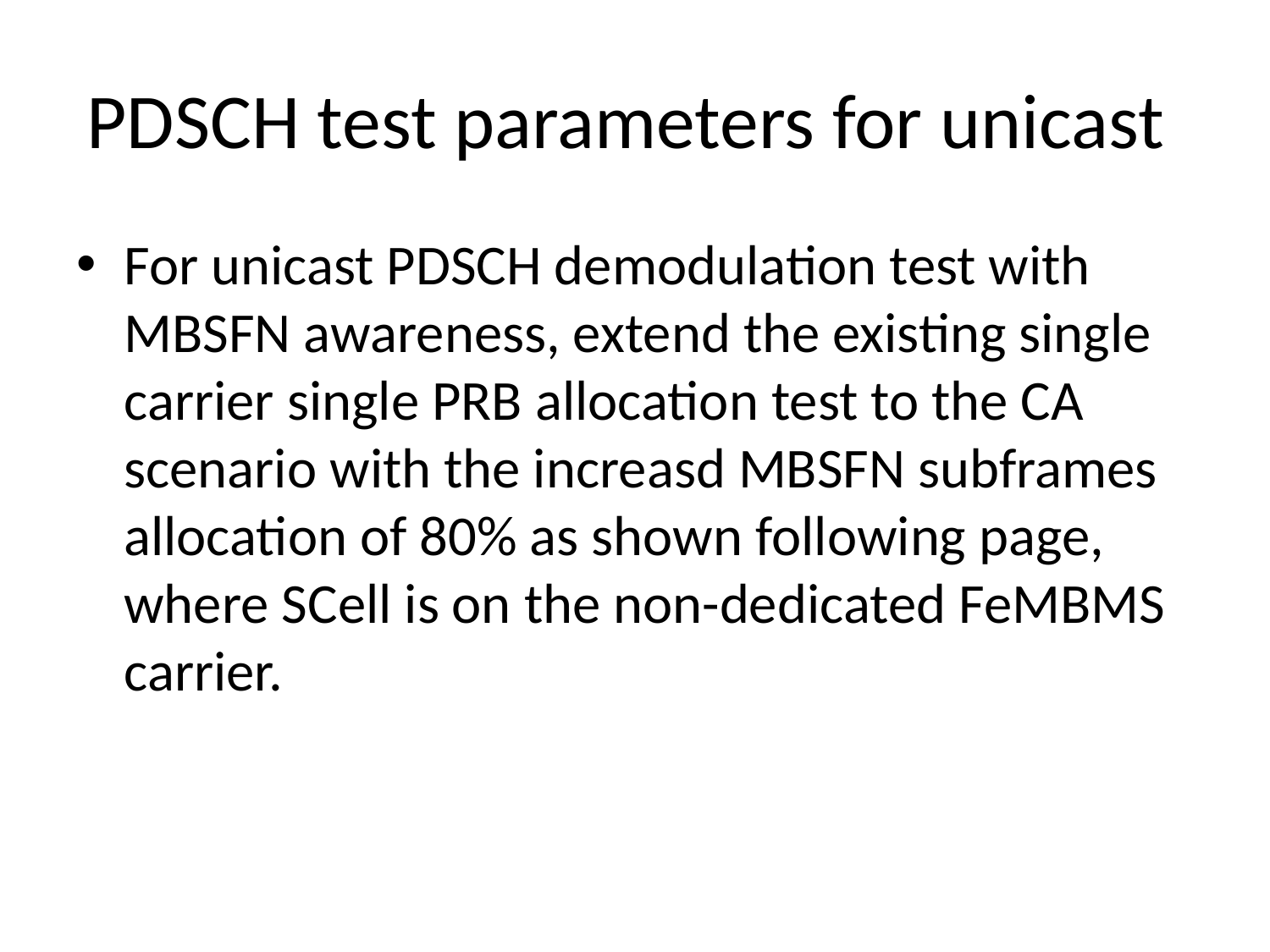

# PDSCH test parameters for unicast
For unicast PDSCH demodulation test with MBSFN awareness, extend the existing single carrier single PRB allocation test to the CA scenario with the increasd MBSFN subframes allocation of 80% as shown following page, where SCell is on the non-dedicated FeMBMS carrier.